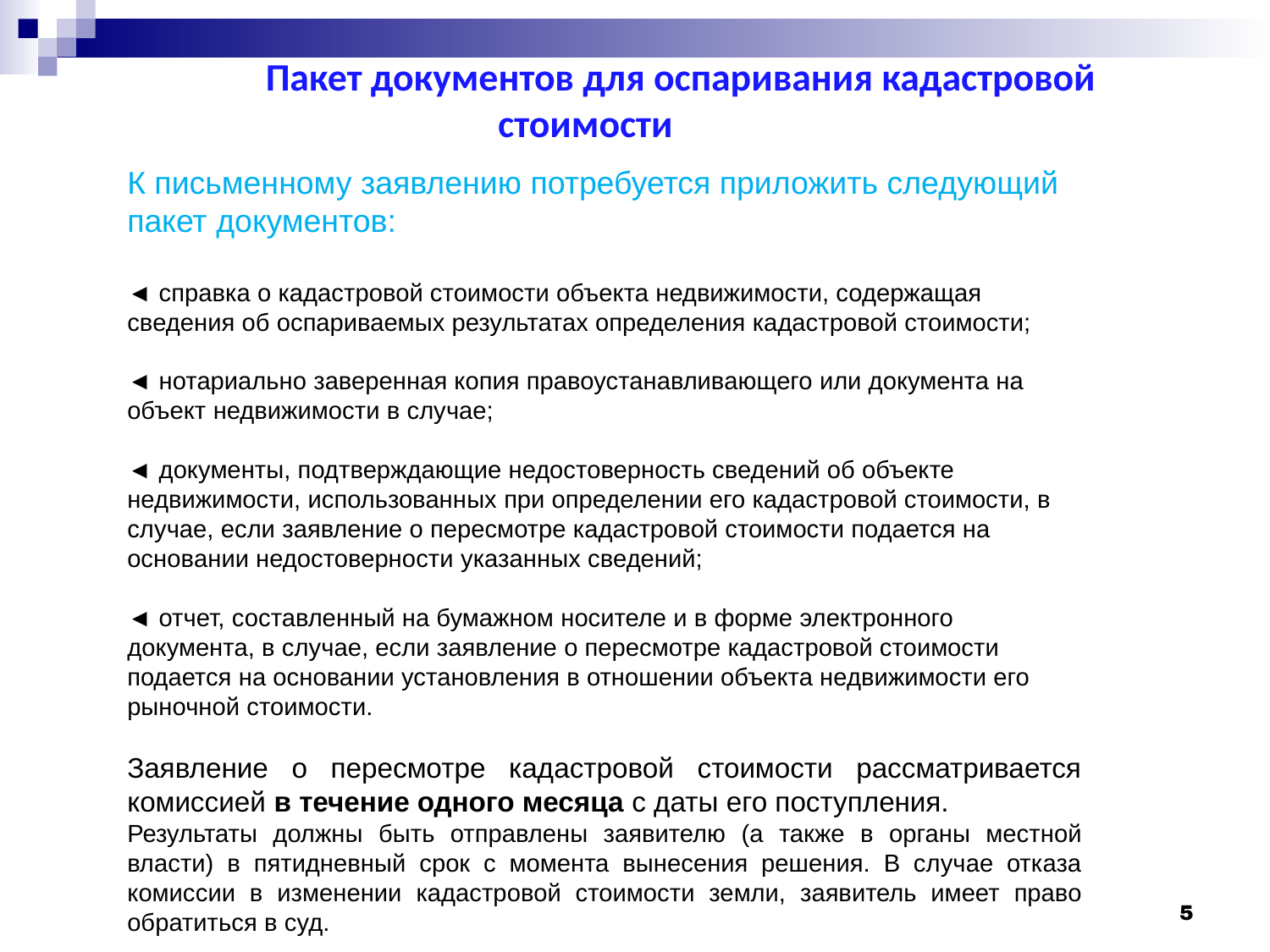

Пакет документов для оспаривания кадастровой стоимости
К письменному заявлению потребуется приложить следующий пакет документов:

◄ справка о кадастровой стоимости объекта недвижимости, содержащая сведения об оспариваемых результатах определения кадастровой стоимости;

◄ нотариально заверенная копия правоустанавливающего или документа на объект недвижимости в случае;

◄ документы, подтверждающие недостоверность сведений об объекте недвижимости, использованных при определении его кадастровой стоимости, в случае, если заявление о пересмотре кадастровой стоимости подается на основании недостоверности указанных сведений;

◄ отчет, составленный на бумажном носителе и в форме электронного документа, в случае, если заявление о пересмотре кадастровой стоимости подается на основании установления в отношении объекта недвижимости его рыночной стоимости.

Заявление о пересмотре кадастровой стоимости рассматривается комиссией в течение одного месяца с даты его поступления.
Результаты должны быть отправлены заявителю (а также в органы местной власти) в пятидневный срок с момента вынесения решения. В случае отказа комиссии в изменении кадастровой стоимости земли, заявитель имеет право обратиться в суд.

5